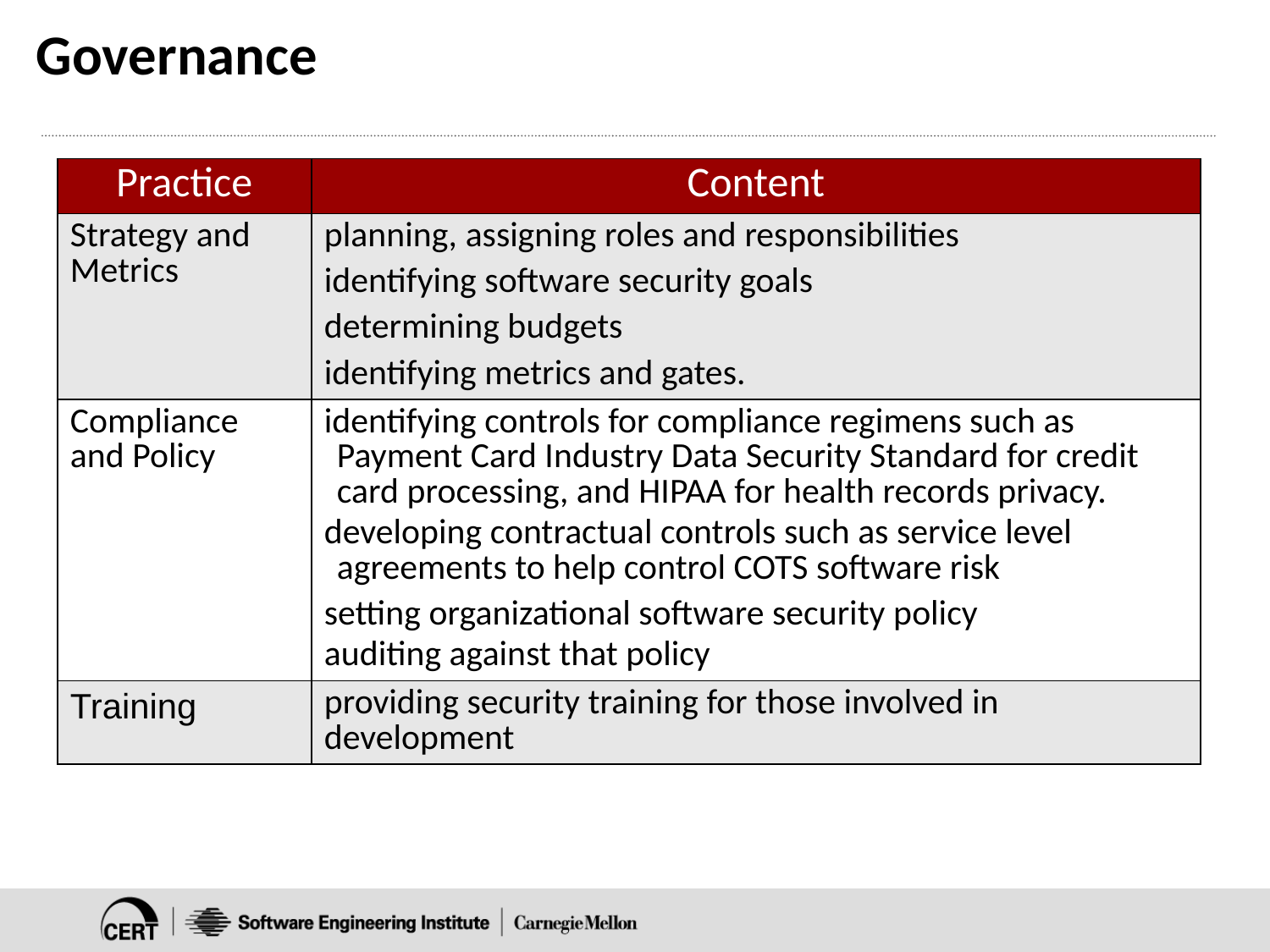

# Governance
| Practice | Content |
| --- | --- |
| Strategy and Metrics | planning, assigning roles and responsibilities identifying software security goals determining budgets identifying metrics and gates. |
| Compliance and Policy | identifying controls for compliance regimens such as Payment Card Industry Data Security Standard for credit card processing, and HIPAA for health records privacy. developing contractual controls such as service level agreements to help control COTS software risk setting organizational software security policy auditing against that policy |
| Training | providing security training for those involved in development |